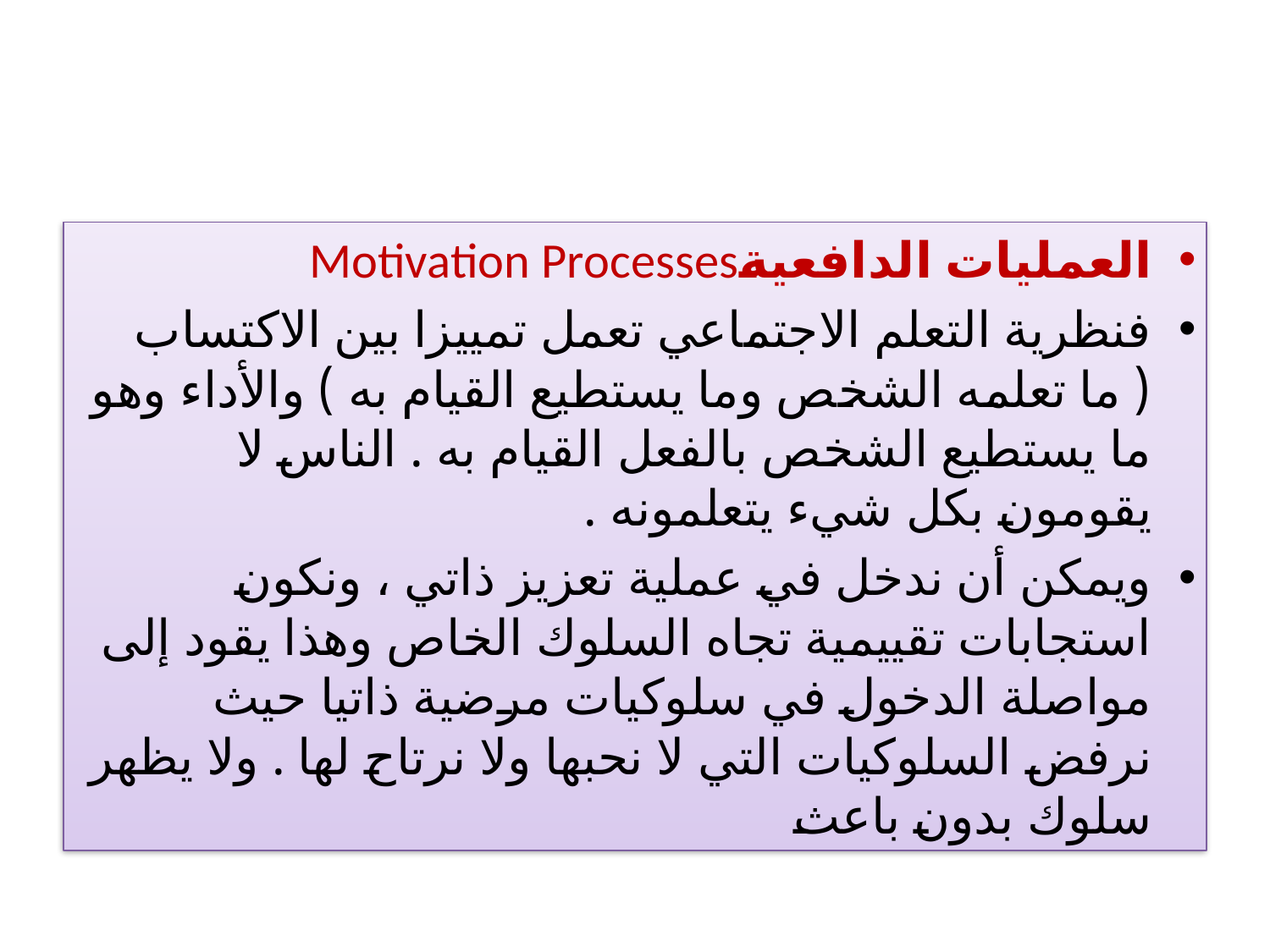

العمليات الدافعيةMotivation Processes
فنظرية التعلم الاجتماعي تعمل تمييزا بين الاكتساب ( ما تعلمه الشخص وما يستطيع القيام به ) والأداء وهو ما يستطيع الشخص بالفعل القيام به . الناس لا يقومون بكل شيء يتعلمونه .
ويمكن أن ندخل في عملية تعزيز ذاتي ، ونكون استجابات تقييمية تجاه السلوك الخاص وهذا يقود إلى مواصلة الدخول في سلوكيات مرضية ذاتيا حيث نرفض السلوكيات التي لا نحبها ولا نرتاح لها . ولا يظهر سلوك بدون باعث